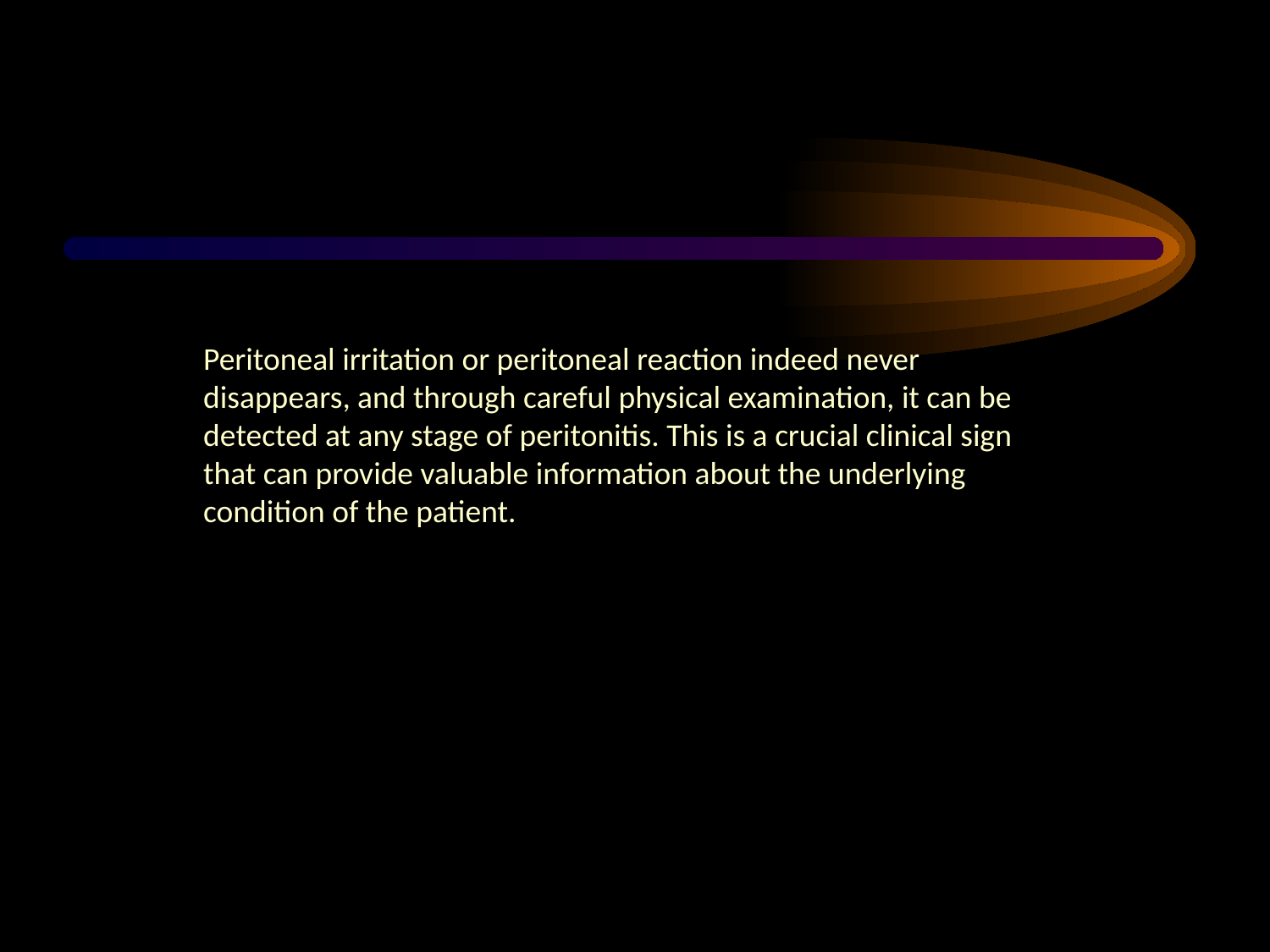

#

Peritoneal irritation or peritoneal reaction indeed never disappears, and through careful physical examination, it can be detected at any stage of peritonitis. This is a crucial clinical sign that can provide valuable information about the underlying condition of the patient.